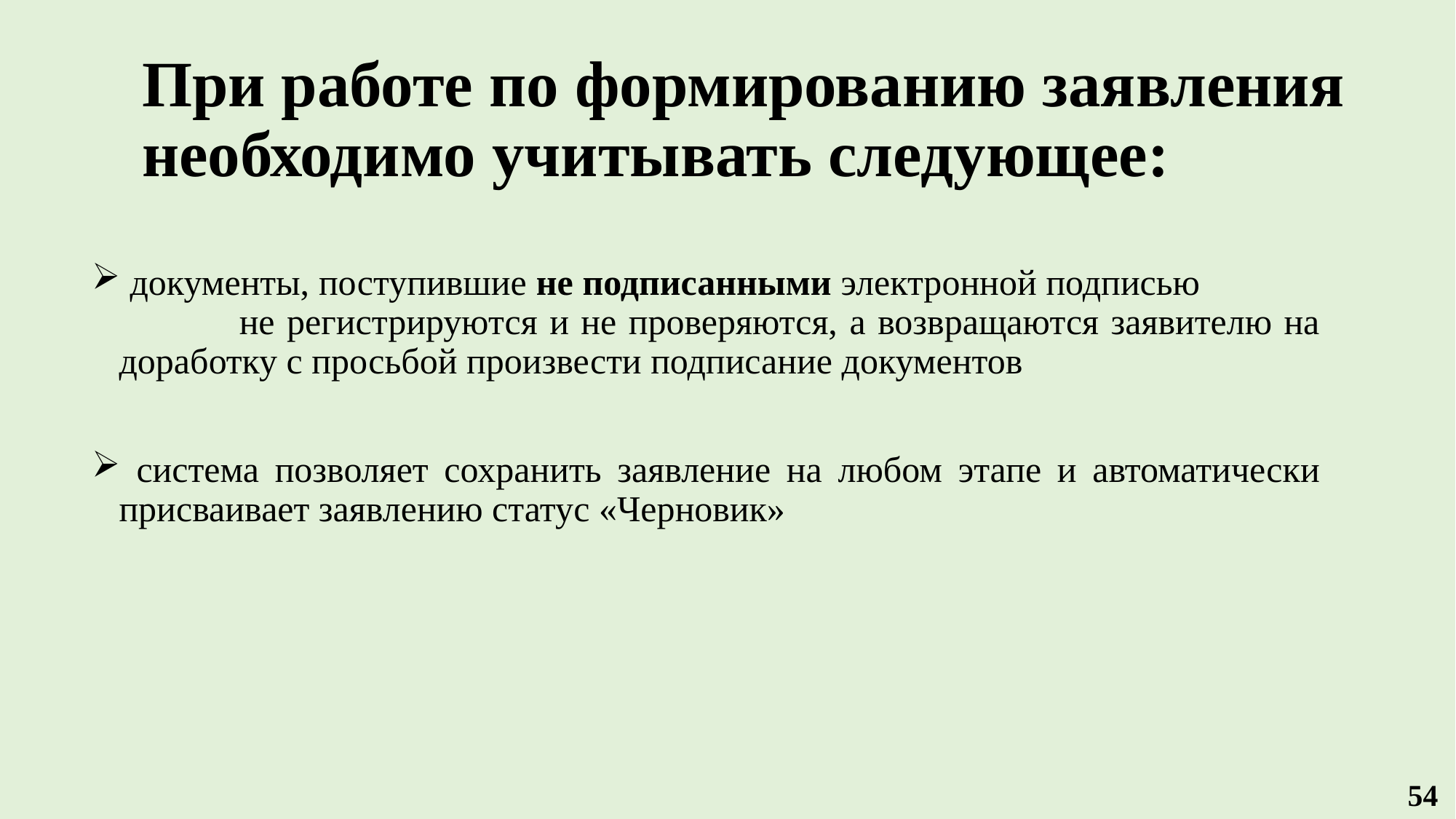

# При работе по формированию заявления необходимо учитывать следующее:
 документы, поступившие не подписанными электронной подписью                        не регистрируются и не проверяются, а возвращаются заявителю на доработку с просьбой произвести подписание документов

 система позволяет сохранить заявление на любом этапе и автоматически присваивает заявлению статус «Черновик»

54